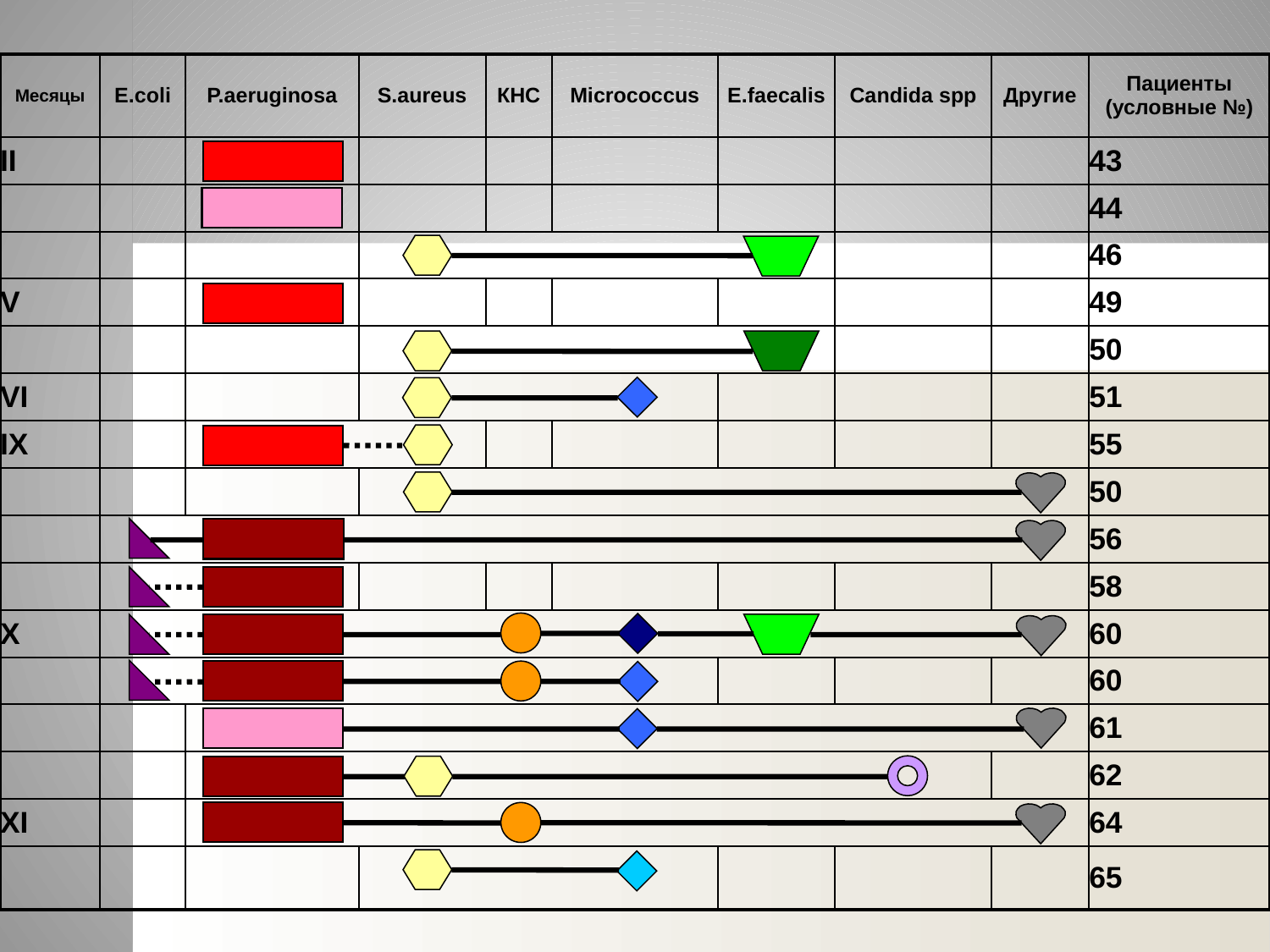

| Месяцы | E.coli | P.aeruginosa | S.aureus | КНС | Micrococcus | E.faecalis | Candida spp | Другие | Пациенты (условные №) |
| --- | --- | --- | --- | --- | --- | --- | --- | --- | --- |
| II |  |  |  |  |  |  |  |  | 43 |
|  |  |  |  |  |  |  |  |  | 44 |
|  |  |  |  |  |  |  |  |  | 46 |
| V |  |  |  |  |  |  |  |  | 49 |
|  |  |  |  |  |  |  |  |  | 50 |
| VI |  |  |  |  |  |  |  |  | 51 |
| IX |  |  |  |  |  |  |  |  | 55 |
|  |  |  |  |  |  |  |  |  | 50 |
|  |  |  |  |  |  |  |  |  | 56 |
|  |  |  |  |  |  |  |  |  | 58 |
| X |  |  |  |  |  |  |  |  | 60 |
|  |  |  |  |  |  |  |  |  | 60 |
|  |  |  |  |  |  |  |  |  | 61 |
|  |  |  |  |  |  |  |  |  | 62 |
| XI |  |  |  |  |  |  |  |  | 64 |
|  |  |  |  |  |  |  |  |  | 65 |